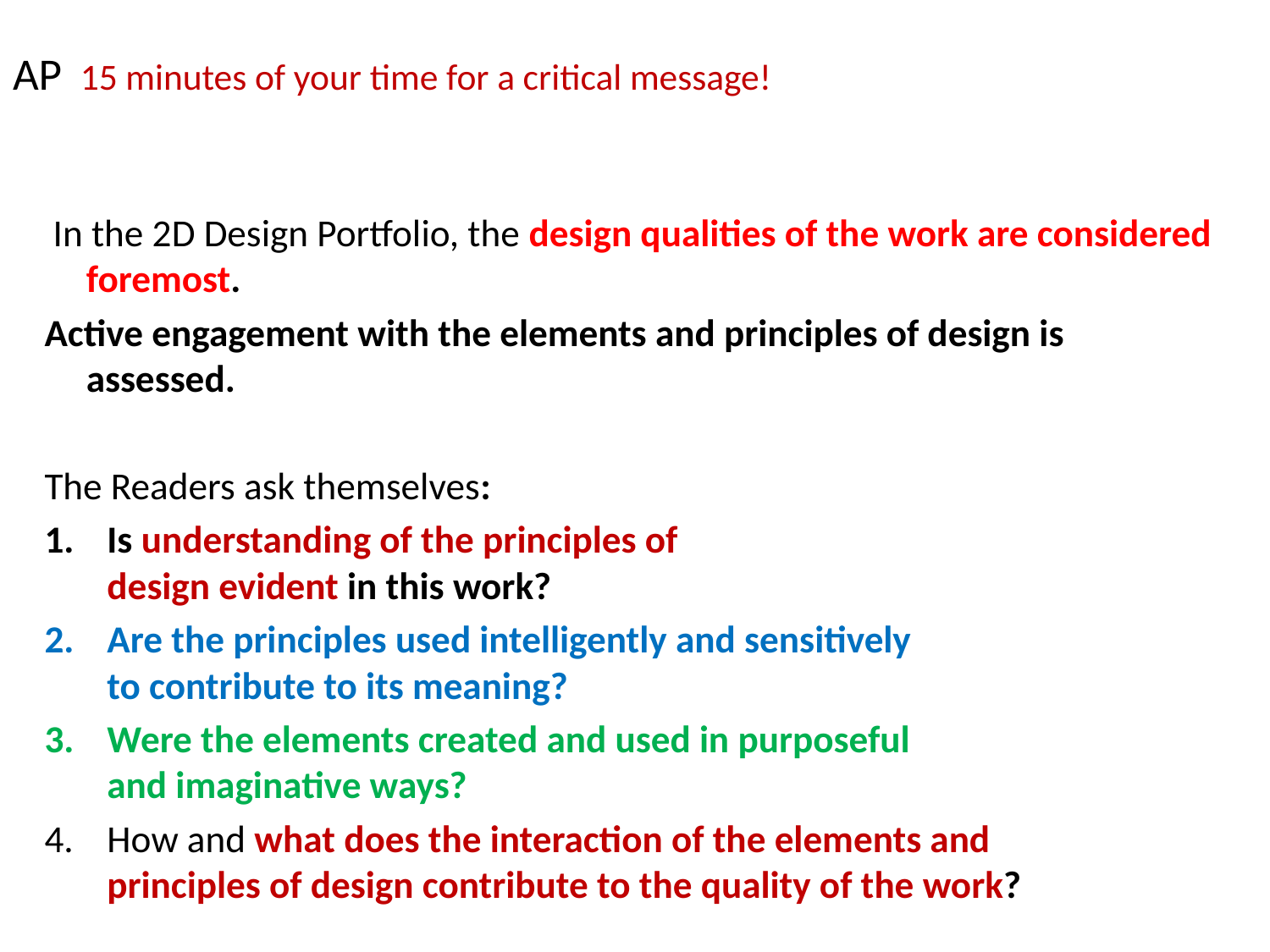

# AP  15 minutes of your time for a critical message!

 In the 2D Design Portfolio, the design qualities of the work are considered foremost.
Active engagement with the elements and principles of design is
assessed.

The Readers ask themselves:
Is understanding of the principles of
design evident in this work?
Are the principles used intelligently and sensitively
to contribute to its meaning?
Were the elements created and used in purposeful
and imaginative ways?
How and what does the interaction of the elements and
principles of design contribute to the quality of the work?